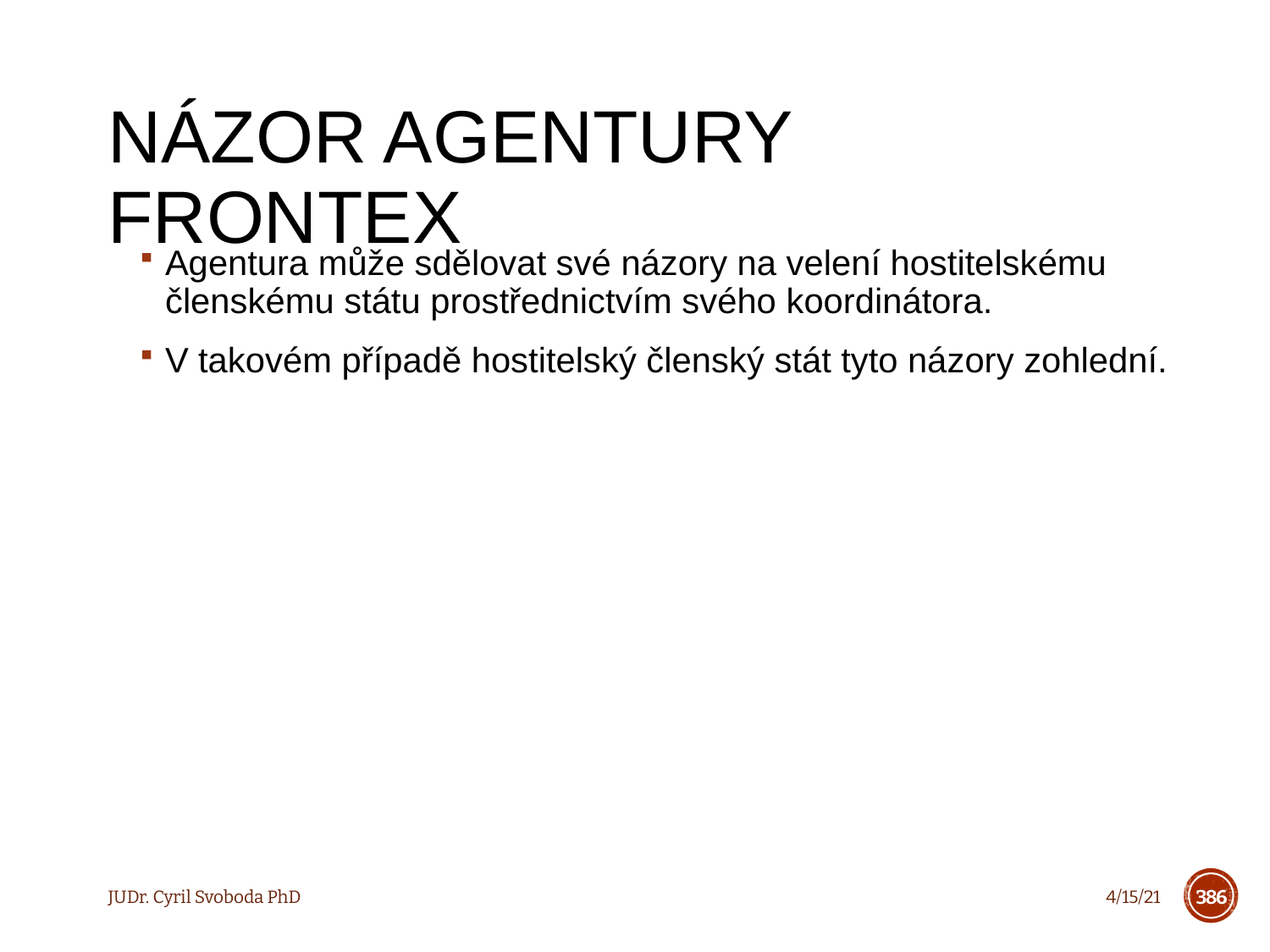

# Názor agentury Frontex
Agentura může sdělovat své názory na velení hostitelskému členskému státu prostřednictvím svého koordinátora.
V takovém případě hostitelský členský stát tyto názory zohlední.

JUDr. Cyril Svoboda PhD
4/15/21
386